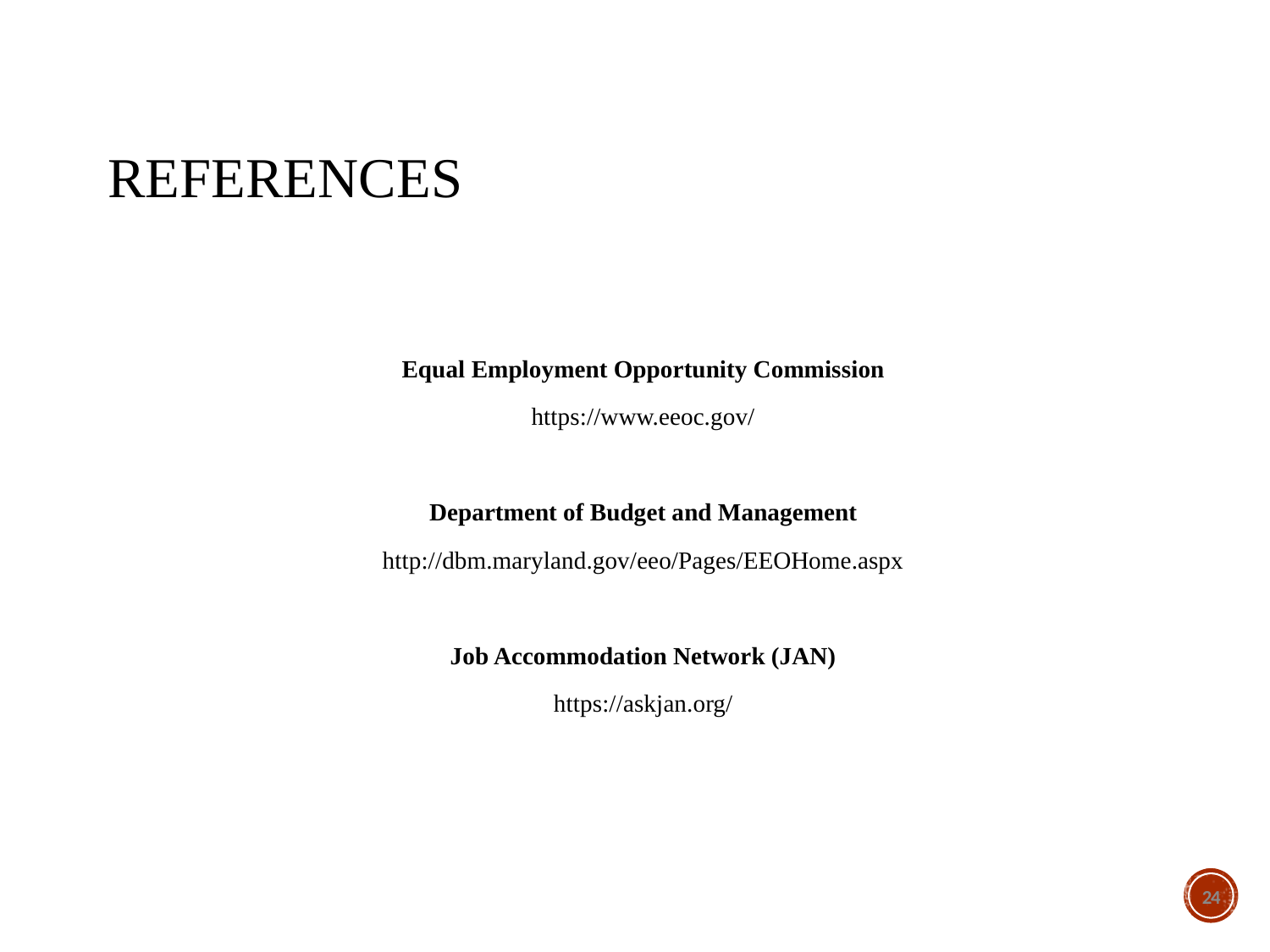

# REFERENCES

Equal Employment Opportunity Commission
https://www.eeoc.gov/

Department of Budget and Management
http://dbm.maryland.gov/eeo/Pages/EEOHome.aspx

Job Accommodation Network (JAN)
https://askjan.org/

24